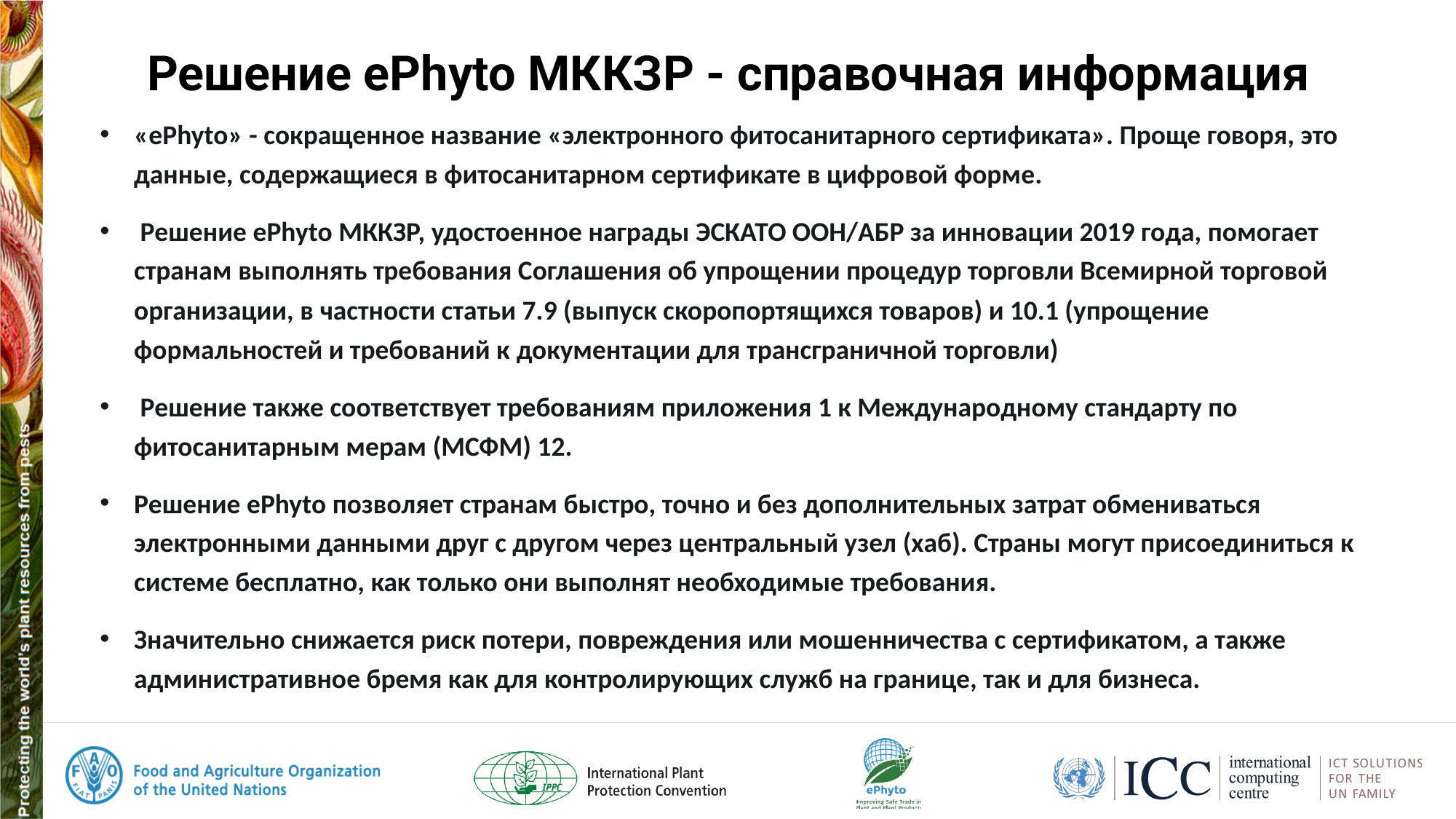

# Решение ePhyto МККЗР - справочная информация
«ePhyto» - сокращенное название «электронного фитосанитарного сертификата». Проще говоря, это данные, содержащиеся в фитосанитарном сертификате в цифровой форме.
 Решение ePhyto МККЗР, удостоенное награды ЭСКАТО ООН/АБР за инновации 2019 года, помогает странам выполнять требования Соглашения об упрощении процедур торговли Всемирной торговой организации, в частности статьи 7.9 (выпуск скоропортящихся товаров) и 10.1 (упрощение формальностей и требований к документации для трансграничной торговли)
 Решение также соответствует требованиям приложения 1 к Международному стандарту по фитосанитарным мерам (МСФМ) 12.
Решение ePhyto позволяет странам быстро, точно и без дополнительных затрат обмениваться электронными данными друг с другом через центральный узел (хаб). Страны могут присоединиться к системе бесплатно, как только они выполнят необходимые требования.
Значительно снижается риск потери, повреждения или мошенничества с сертификатом, а также административное бремя как для контролирующих служб на границе, так и для бизнеса.